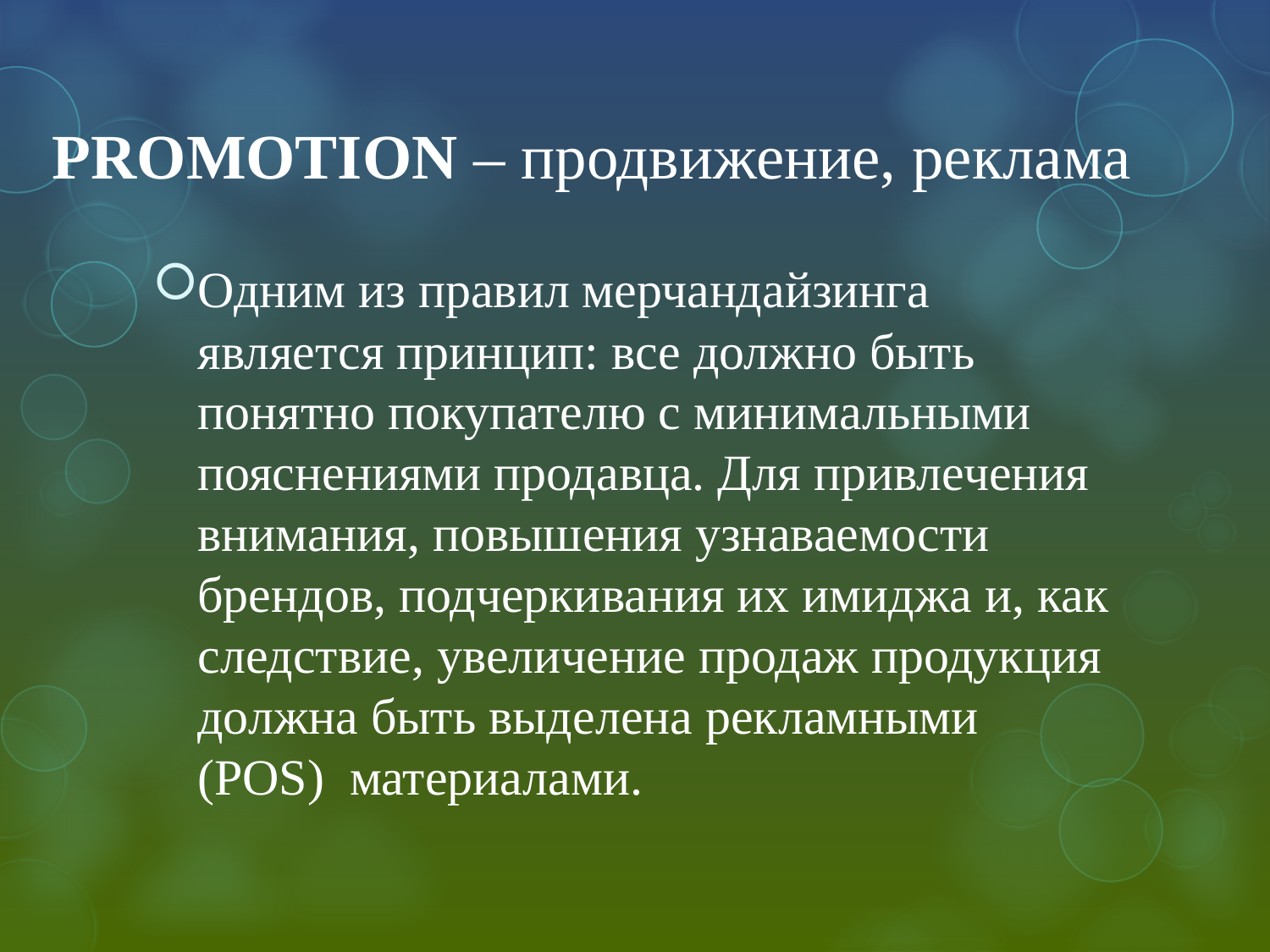

# PROMOTION – продвижение, реклама
Одним из правил мерчандайзинга является принцип: все должно быть понятно покупателю с минимальными пояснениями продавца. Для привлечения внимания, повышения узнаваемости брендов, подчеркивания их имиджа и, как следствие, увеличение продаж продукция должна быть выделена рекламными (POS)  материалами.